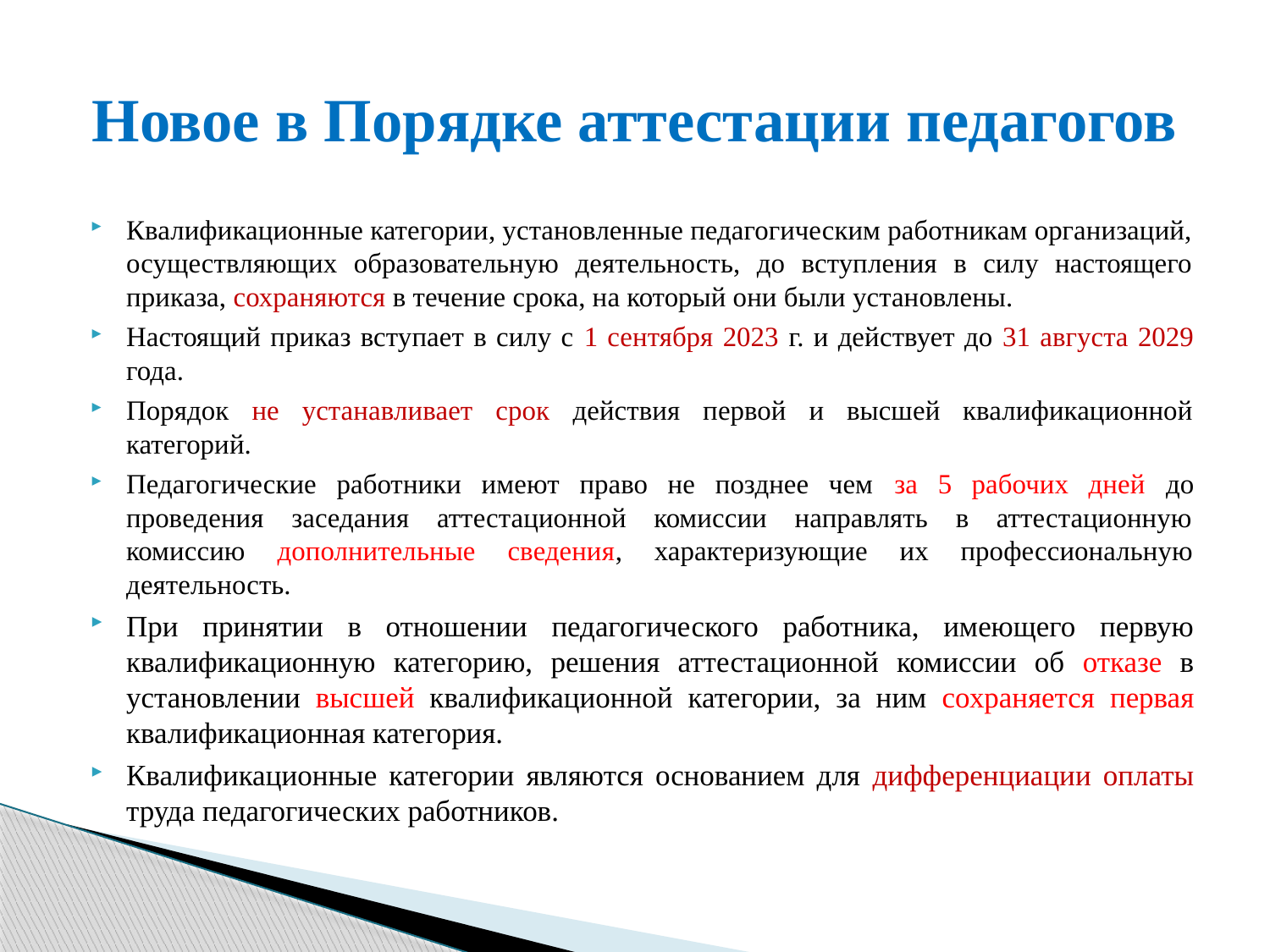

# Новое в Порядке аттестации педагогов
Квалификационные категории, установленные педагогическим работникам организаций, осуществляющих образовательную деятельность, до вступления в силу настоящего приказа, сохраняются в течение срока, на который они были установлены.
Настоящий приказ вступает в силу с 1 сентября 2023 г. и действует до 31 августа 2029 года.
Порядок не устанавливает срок действия первой и высшей квалификационной категорий.
Педагогические работники имеют право не позднее чем за 5 рабочих дней до проведения заседания аттестационной комиссии направлять в аттестационную комиссию дополнительные сведения, характеризующие их профессиональную деятельность.
При принятии в отношении педагогического работника, имеющего первую квалификационную категорию, решения аттестационной комиссии об отказе в установлении высшей квалификационной категории, за ним сохраняется первая квалификационная категория.
Квалификационные категории являются основанием для дифференциации оплаты труда педагогических работников.